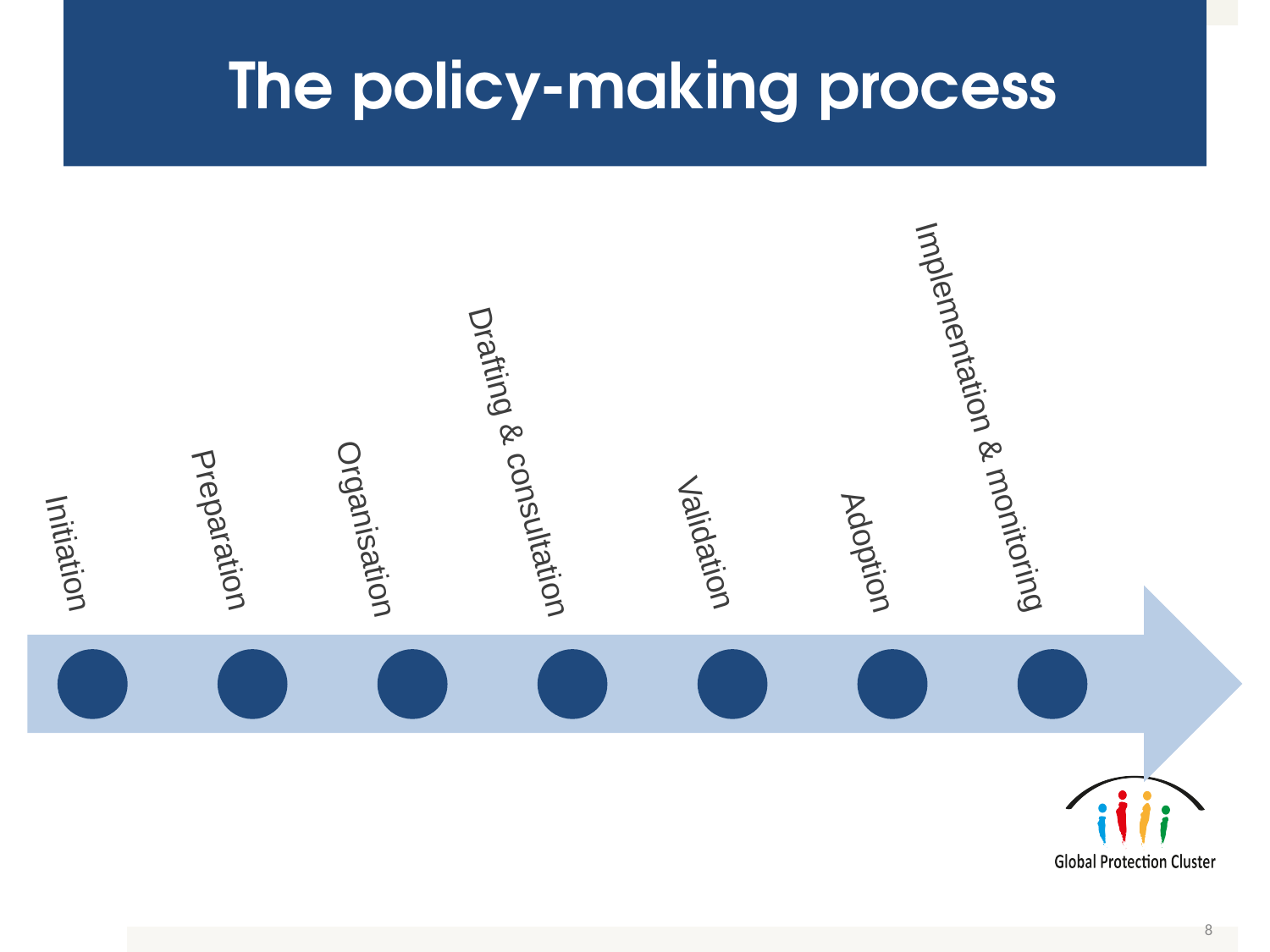

# The policy-making process
Preparation
Initiation
Validation
Implementation & monitoring
Adoption
Organisation
Drafting & consultation